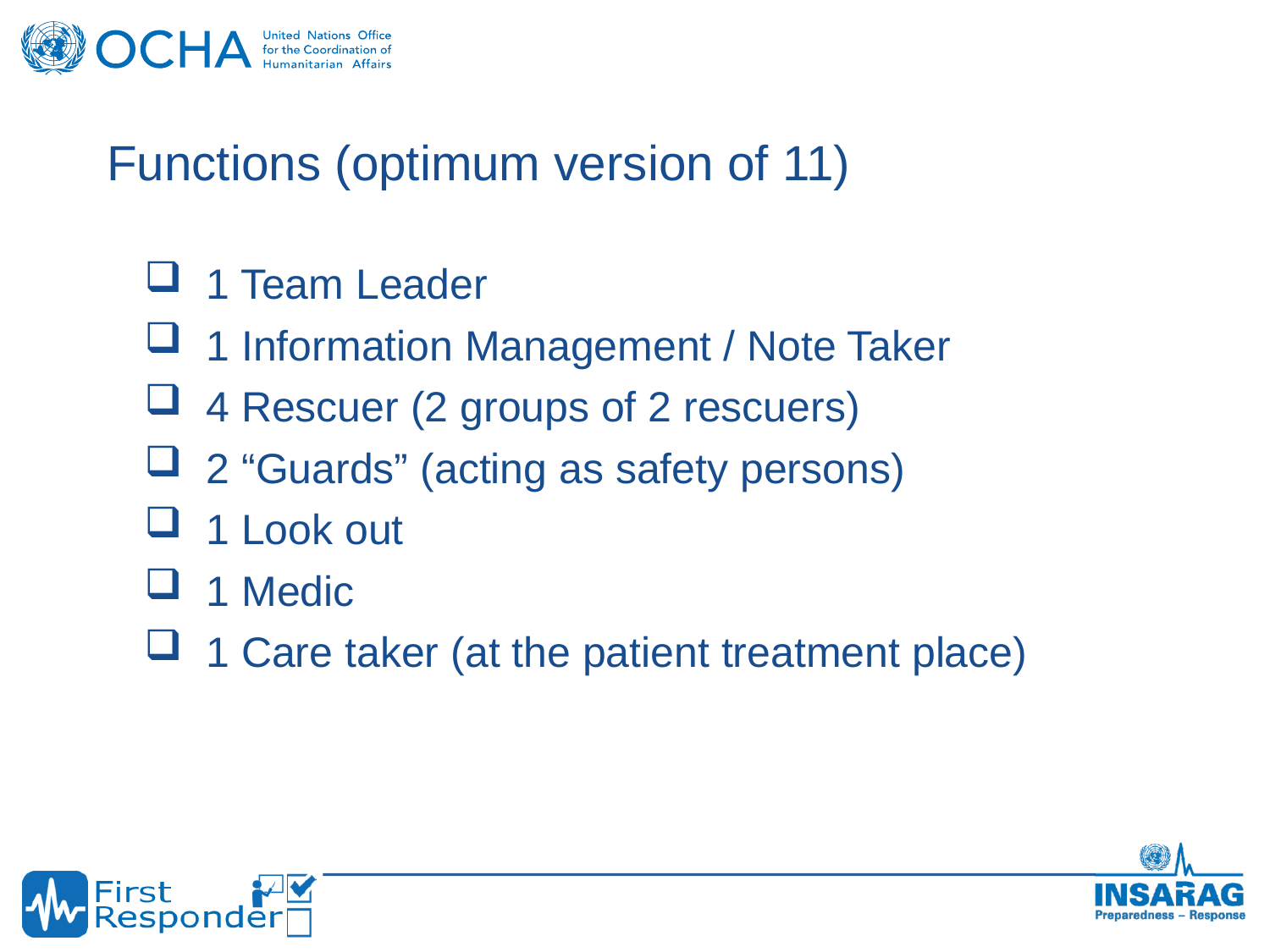

Functions (optimum version of 11)
 1 Team Leader
 1 Information Management / Note Taker
 4 Rescuer (2 groups of 2 rescuers)
 2 “Guards” (acting as safety persons)
 1 Look out
 1 Medic
 1 Care taker (at the patient treatment place)